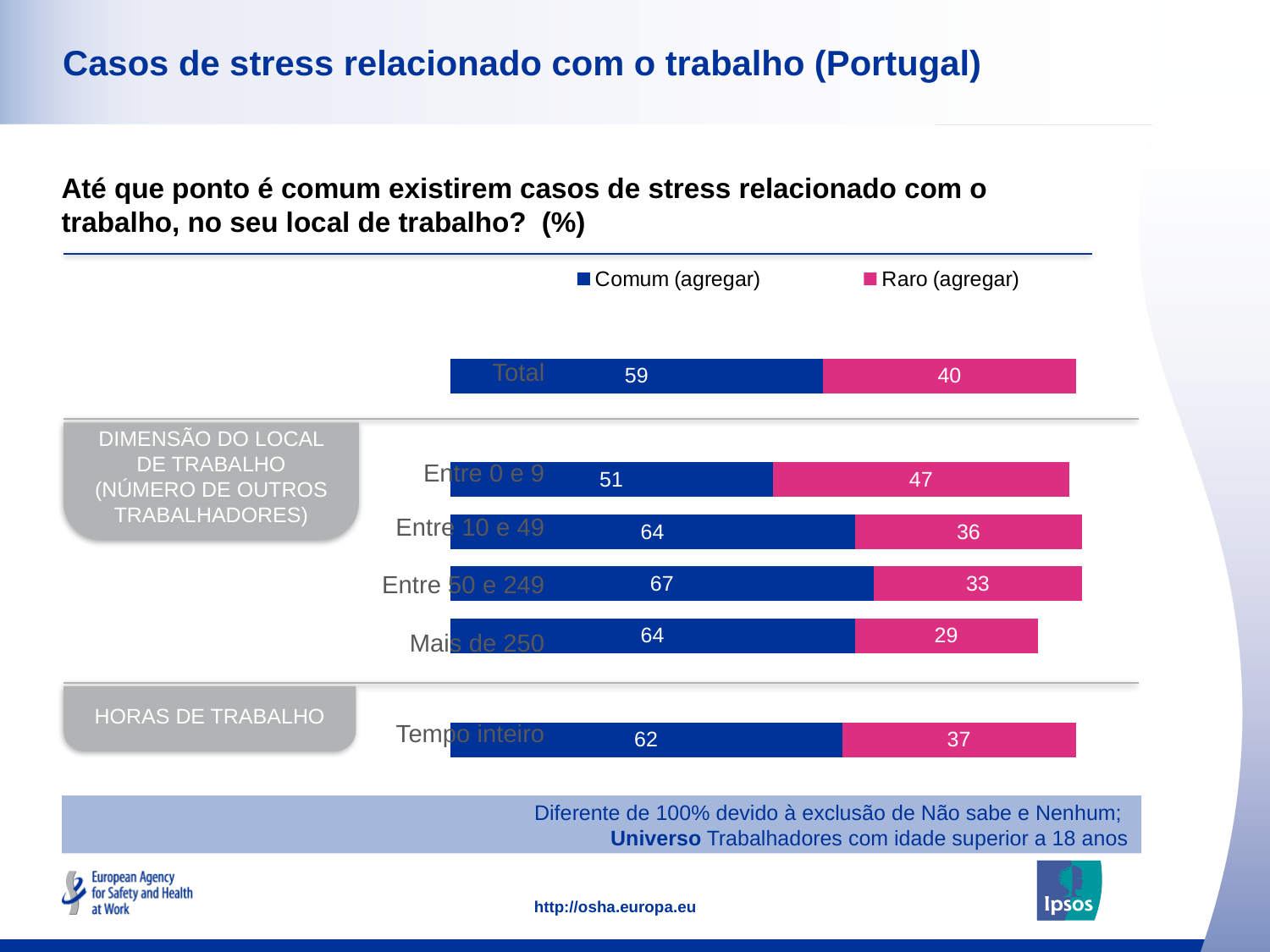

### Chart: Ipsos Ribbon Rules

| Category |  |
|---|---|
# Casos de stress relacionado com o trabalho (Portugal)

### Chart

| Category | Comum (agregar) | Column1 | Raro (agregar) |
|---|---|---|---|
| Total | 59.0 | None | 40.0 |
|  | None | None | None |
| Entre 0 e 9 | 51.0 | None | 47.0 |
| Entre 10 e 49 | 64.0 | None | 36.0 |
| Entre 50 e 249 | 67.0 | None | 33.0 |
| Mais de 250 | 64.0 | None | 29.0 |
|  | None | None | None |
| Tempo inteiro | 62.0 | None | 37.0 |
Até que ponto é comum existirem casos de stress relacionado com o trabalho, no seu local de trabalho?  (%)
| Total |
| --- |
|  |
| Entre 0 e 9 |
| Entre 10 e 49 |
| Entre 50 e 249 |
| Mais de 250 |
|  |
| Tempo inteiro |
DIMENSÃO DO LOCAL DE TRABALHO (NÚMERO DE OUTROS TRABALHADORES)
HORAS DE TRABALHO
Diferente de 100% devido à exclusão de Não sabe e Nenhum;
Universo Trabalhadores com idade superior a 18 anos